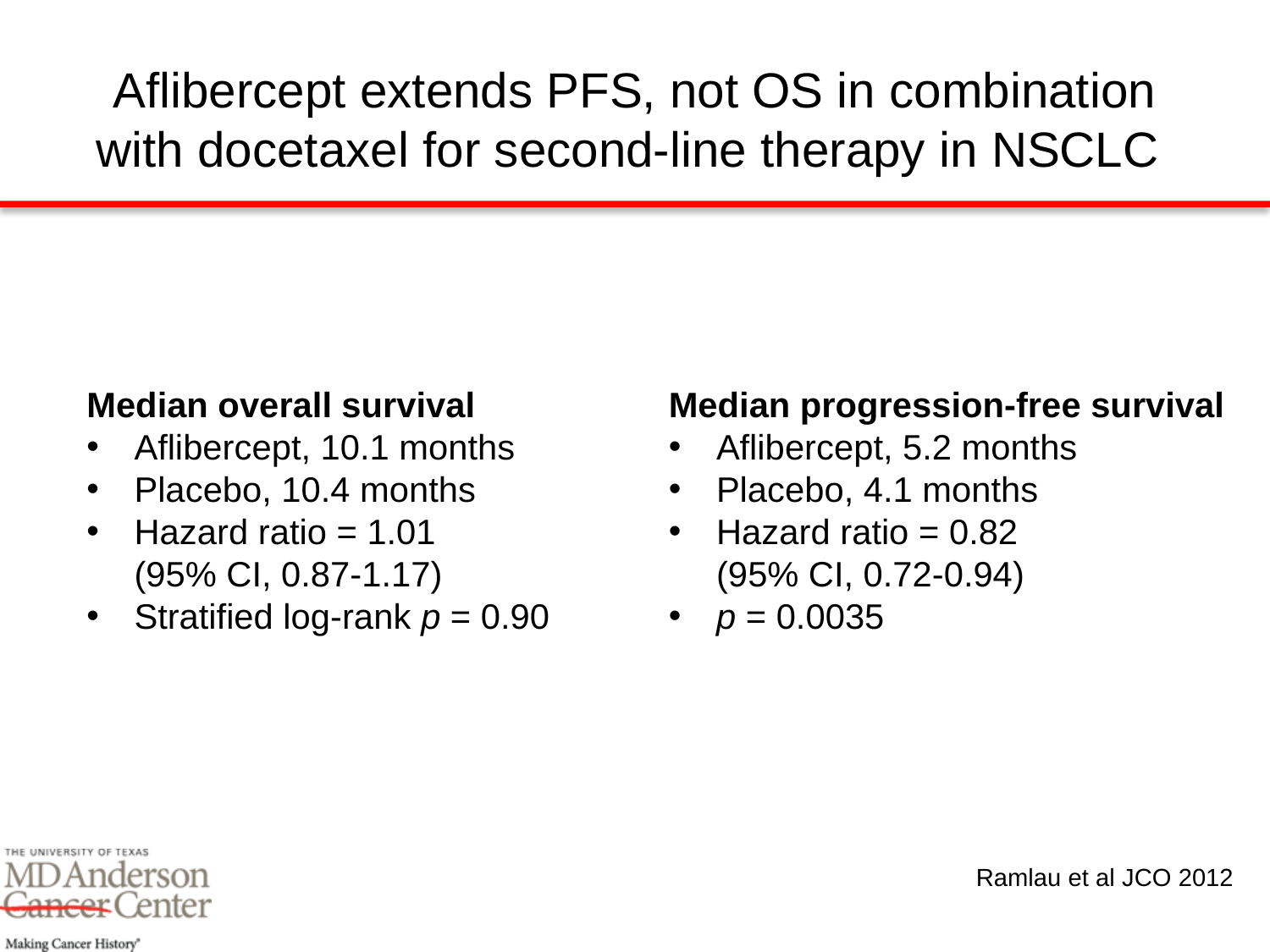

# Aflibercept extends PFS, not OS in combination with docetaxel for second-line therapy in NSCLC
Median overall survival
Aflibercept, 10.1 months
Placebo, 10.4 months
Hazard ratio = 1.01
(95% CI, 0.87-1.17)
Stratified log-rank p = 0.90
Median progression-free survival
Aflibercept, 5.2 months
Placebo, 4.1 months
Hazard ratio = 0.82
(95% CI, 0.72-0.94)
p = 0.0035
Ramlau et al JCO 2012